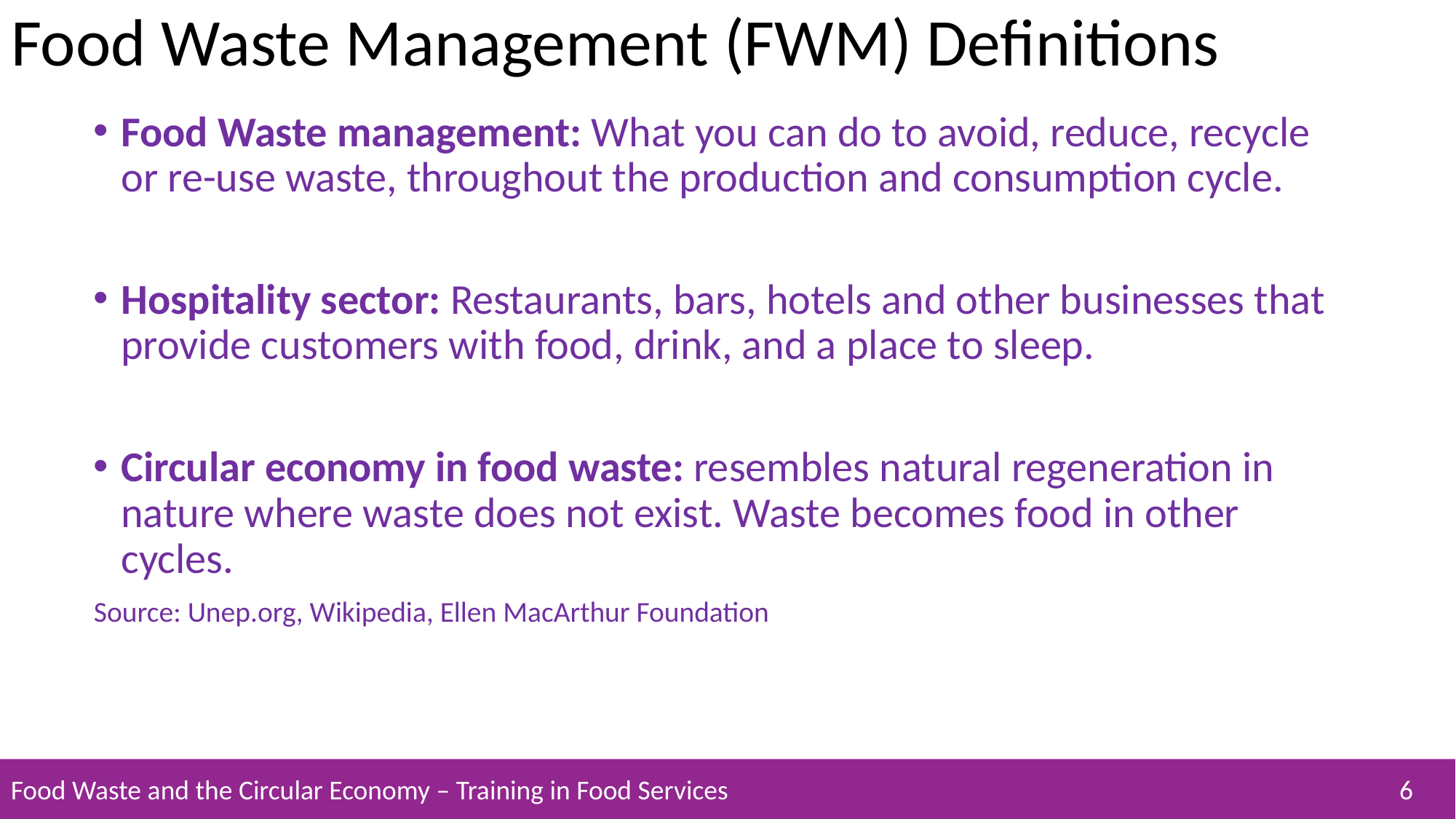

# Food Waste Management (FWM) Definitions
Food Waste management: What you can do to avoid, reduce, recycle or re-use waste, throughout the production and consumption cycle.

Hospitality sector: Restaurants, bars, hotels and other businesses that provide customers with food, drink, and a place to sleep.

Circular economy in food waste: resembles natural regeneration in nature where waste does not exist. Waste becomes food in other cycles.
Source: Unep.org, Wikipedia, Ellen MacArthur Foundation